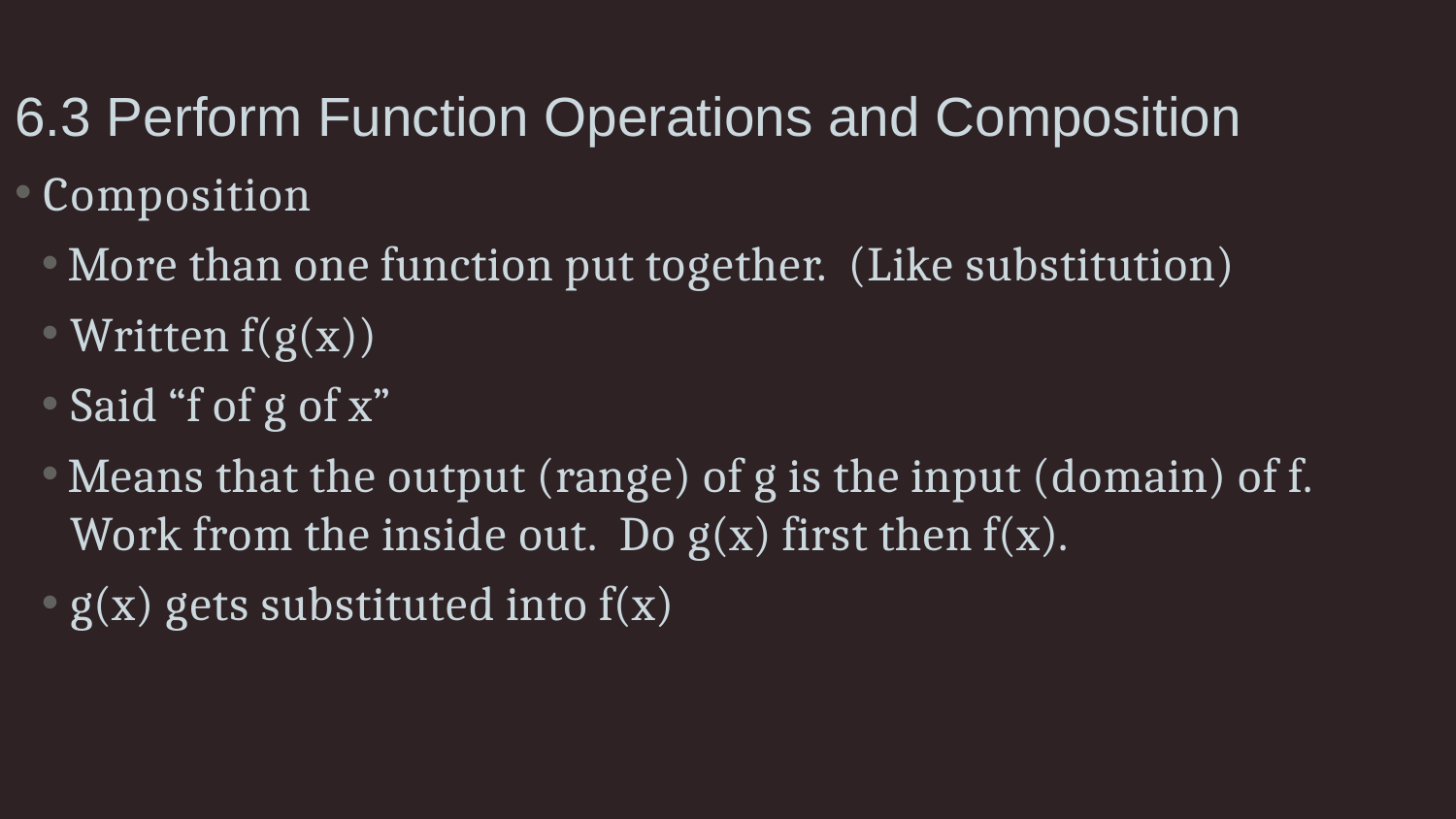

# 6.3 Perform Function Operations and Composition
Composition
More than one function put together.  (Like substitution)
Written f(g(x))
Said “f of g of x”
Means that the output (range) of g is the input (domain) of f.  Work from the inside out.  Do g(x) first then f(x).
g(x) gets substituted into f(x)